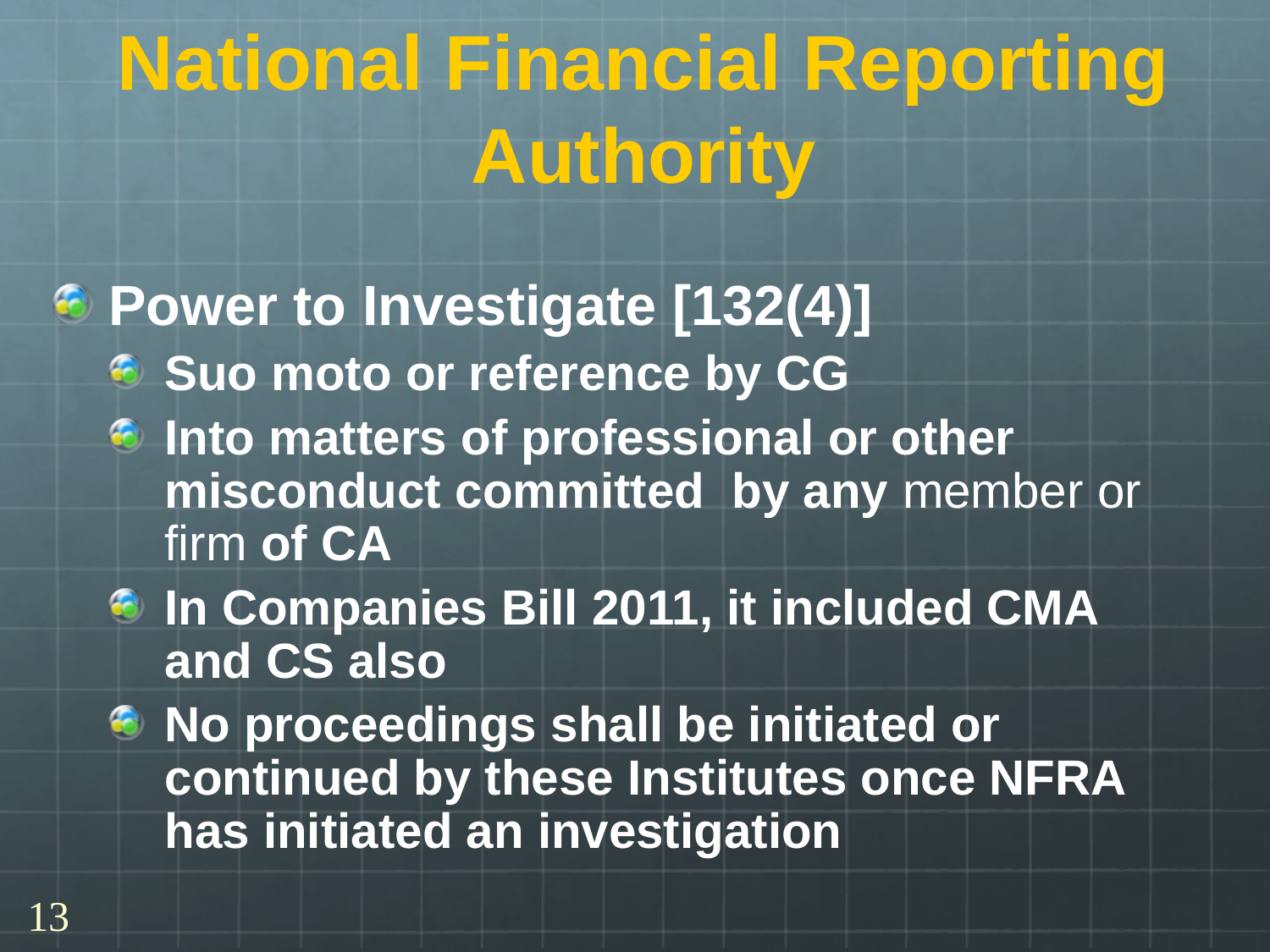

# National Financial Reporting Authority
Power to Investigate [132(4)]
Suo moto or reference by CG
Into matters of professional or other misconduct committed  by any member or firm of CA
In Companies Bill 2011, it included CMA and CS also
No proceedings shall be initiated or continued by these Institutes once NFRA has initiated an investigation
13